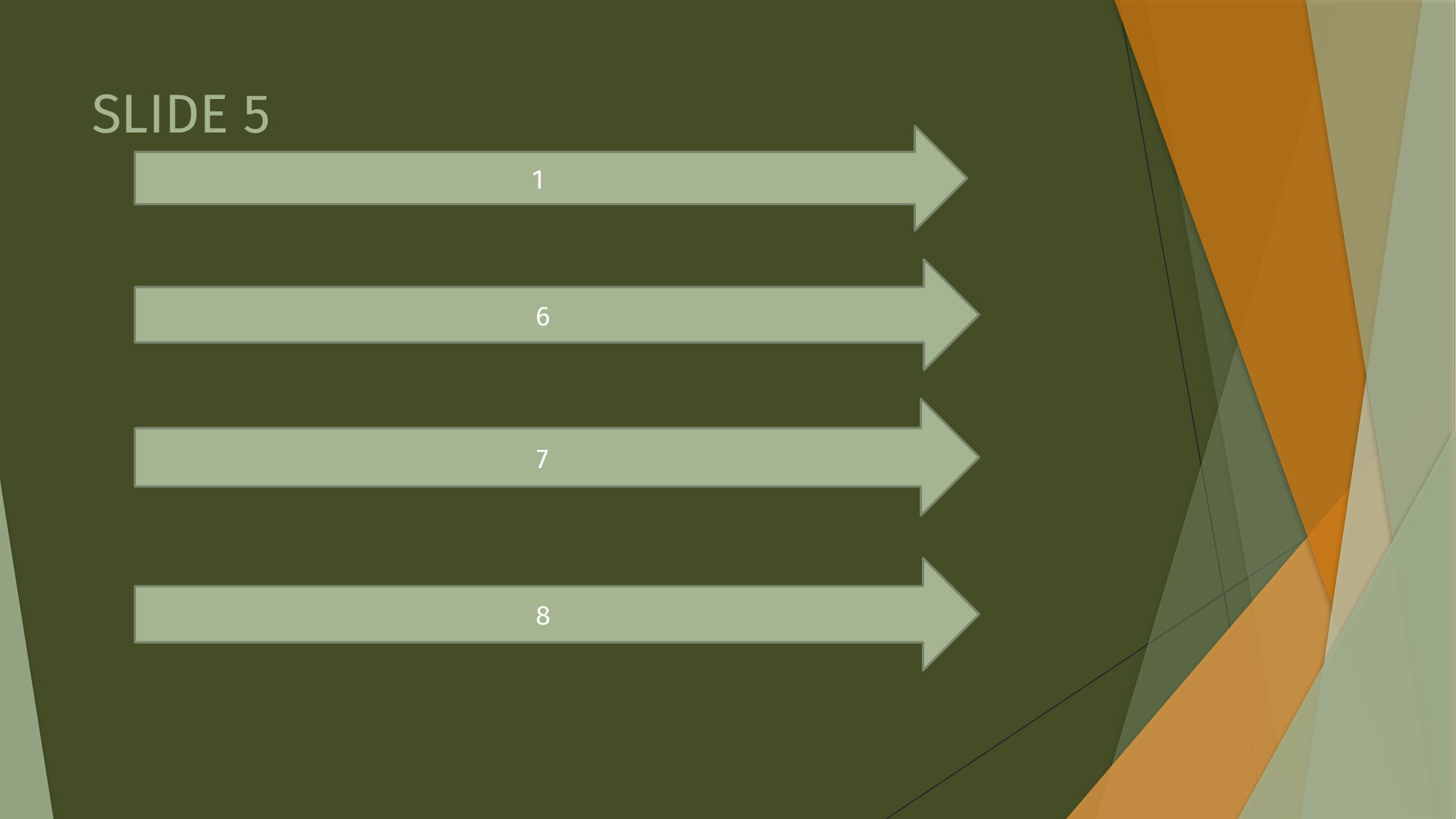

# SLIDE 5
1
6
7
8